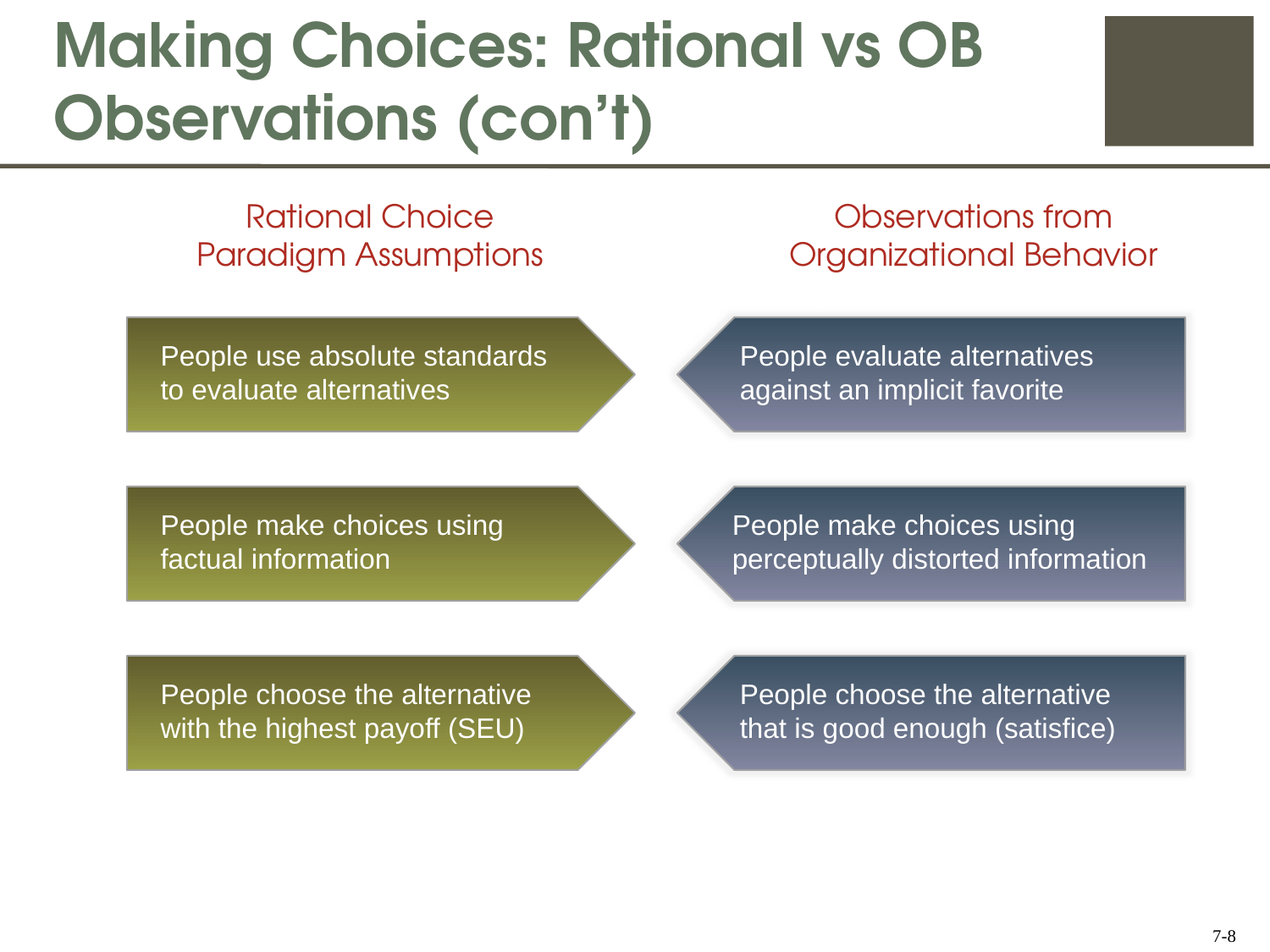

# Making Choices: Rational vs OB Observations (con’t)
Rational Choice Paradigm Assumptions
Observations from Organizational Behavior

People use absolute standards to evaluate alternatives

People evaluate alternatives against an implicit favorite

People make choices using factual information

People make choices using perceptually distorted information

People choose the alternative with the highest payoff (SEU)

People choose the alternative that is good enough (satisfice)